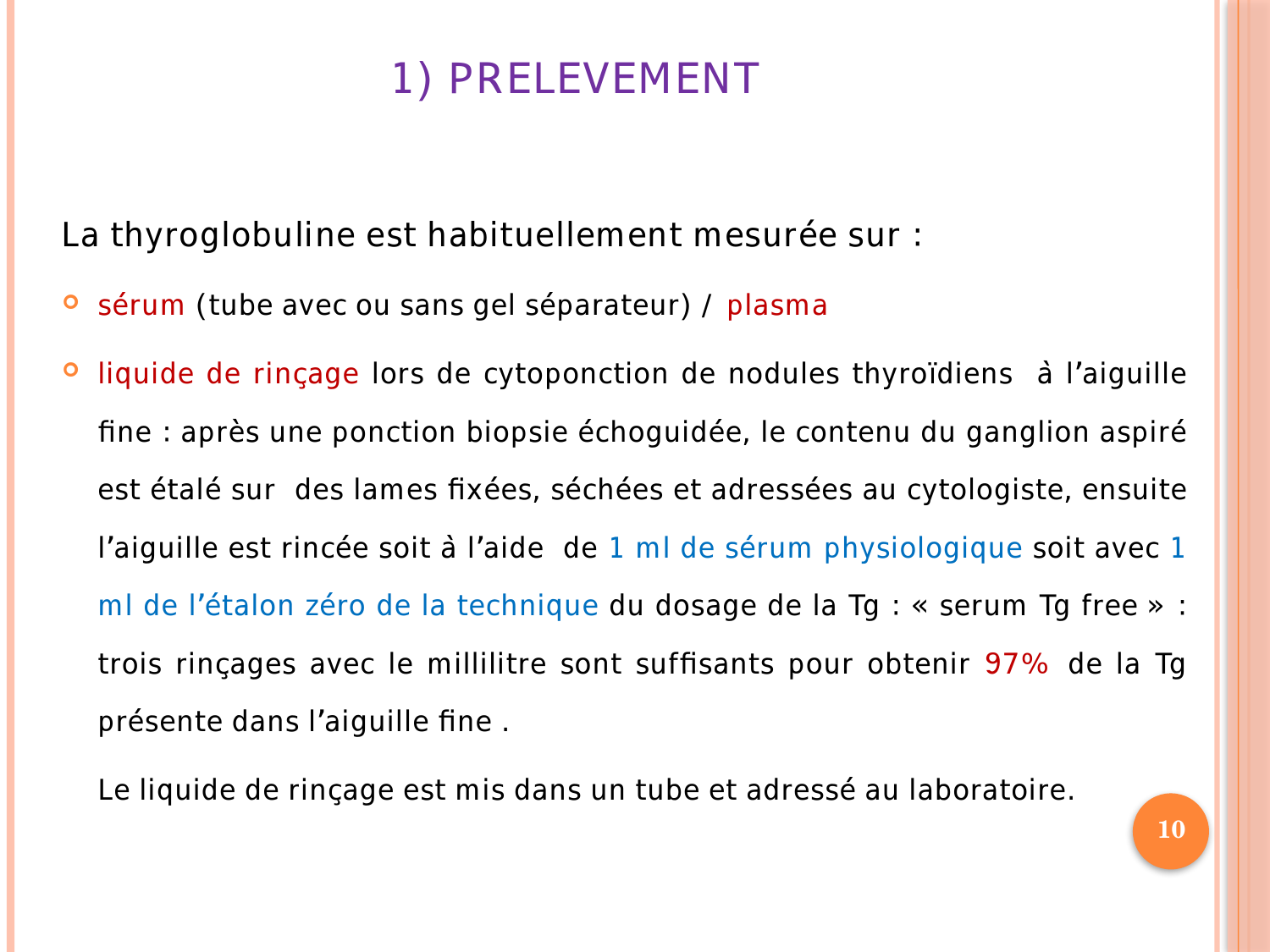

# 1) PRELEVEMENT
La thyroglobuline est habituellement mesurée sur :
sérum (tube avec ou sans gel séparateur) / plasma
liquide de rinçage lors de cytoponction de nodules thyroïdiens  à l’aiguille fine : après une ponction biopsie échoguidée, le contenu du ganglion aspiré est étalé sur  des lames fixées, séchées et adressées au cytologiste, ensuite l’aiguille est rincée soit à l’aide  de 1 ml de sérum physiologique soit avec 1 ml de l’étalon zéro de la technique du dosage de la Tg : « serum Tg free » : trois rinçages avec le millilitre sont suffisants pour obtenir 97% de la Tg présente dans l’aiguille fine .
	Le liquide de rinçage est mis dans un tube et adressé au laboratoire.

10